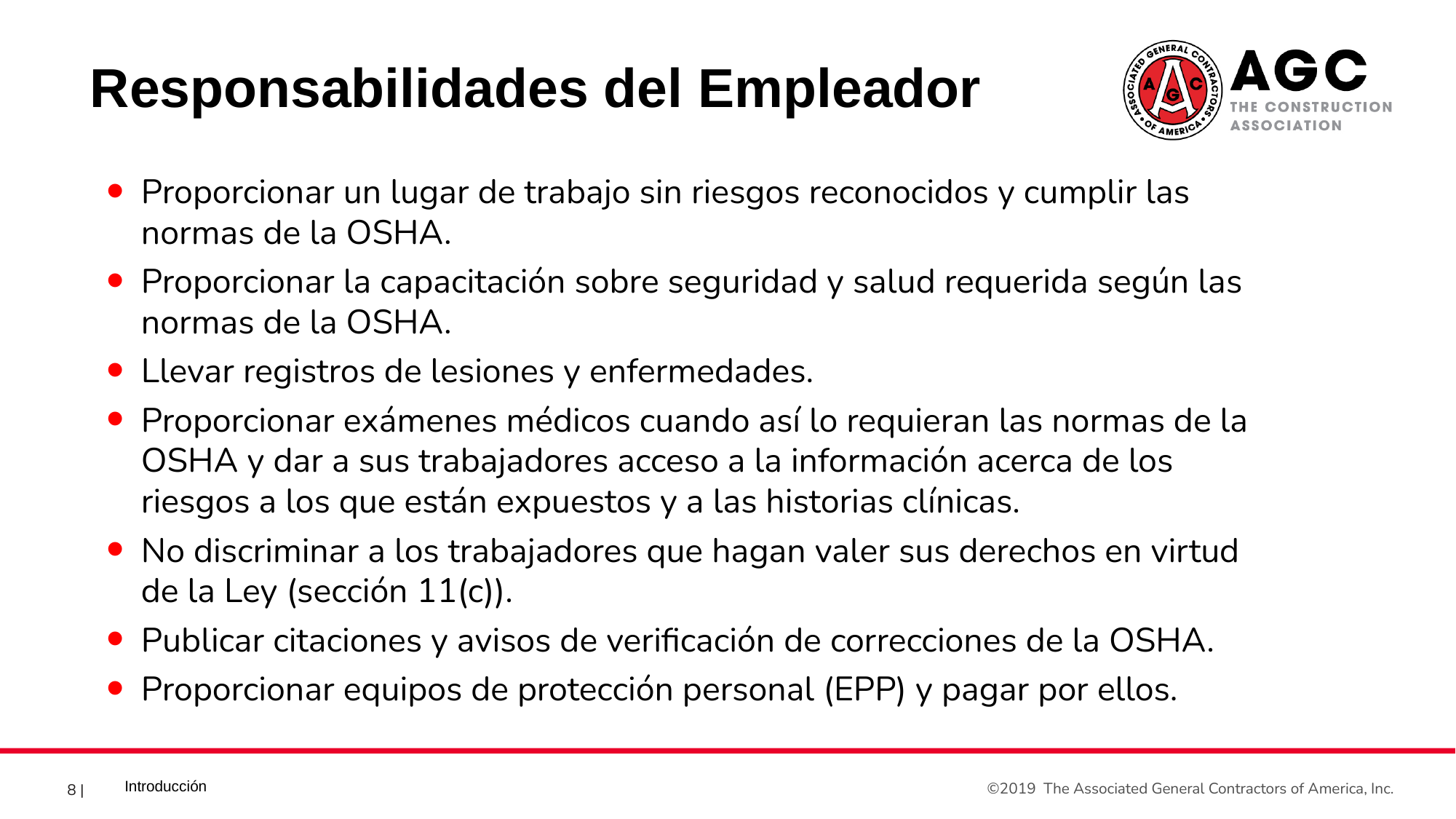

Responsabilidades del Empleador
Proporcionar un lugar de trabajo sin riesgos reconocidos y cumplir las normas de la OSHA.
Proporcionar la capacitación sobre seguridad y salud requerida según las normas de la OSHA.
Llevar registros de lesiones y enfermedades.
Proporcionar exámenes médicos cuando así lo requieran las normas de la OSHA y dar a sus trabajadores acceso a la información acerca de los riesgos a los que están expuestos y a las historias clínicas.
No discriminar a los trabajadores que hagan valer sus derechos en virtud de la Ley (sección 11(c)).
Publicar citaciones y avisos de verificación de correcciones de la OSHA.
Proporcionar equipos de protección personal (EPP) y pagar por ellos.
Introducción